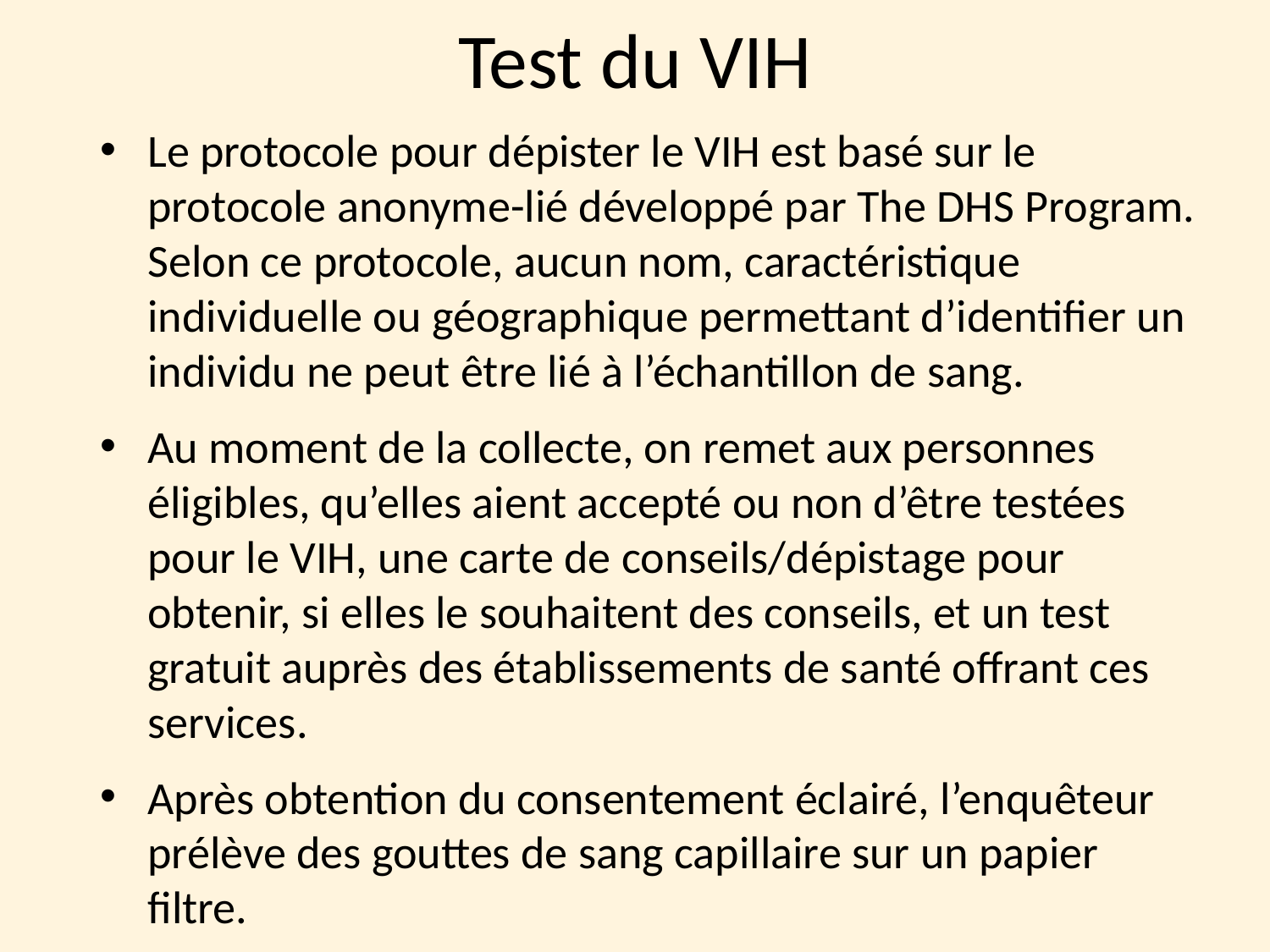

# Test du VIH
Le protocole pour dépister le VIH est basé sur le protocole anonyme-lié développé par The DHS Program. Selon ce protocole, aucun nom, caractéristique individuelle ou géographique permettant d’identifier un individu ne peut être lié à l’échantillon de sang.
Au moment de la collecte, on remet aux personnes éligibles, qu’elles aient accepté ou non d’être testées pour le VIH, une carte de conseils/dépistage pour obtenir, si elles le souhaitent des conseils, et un test gratuit auprès des établissements de santé offrant ces services.
Après obtention du consentement éclairé, l’enquêteur prélève des gouttes de sang capillaire sur un papier filtre.